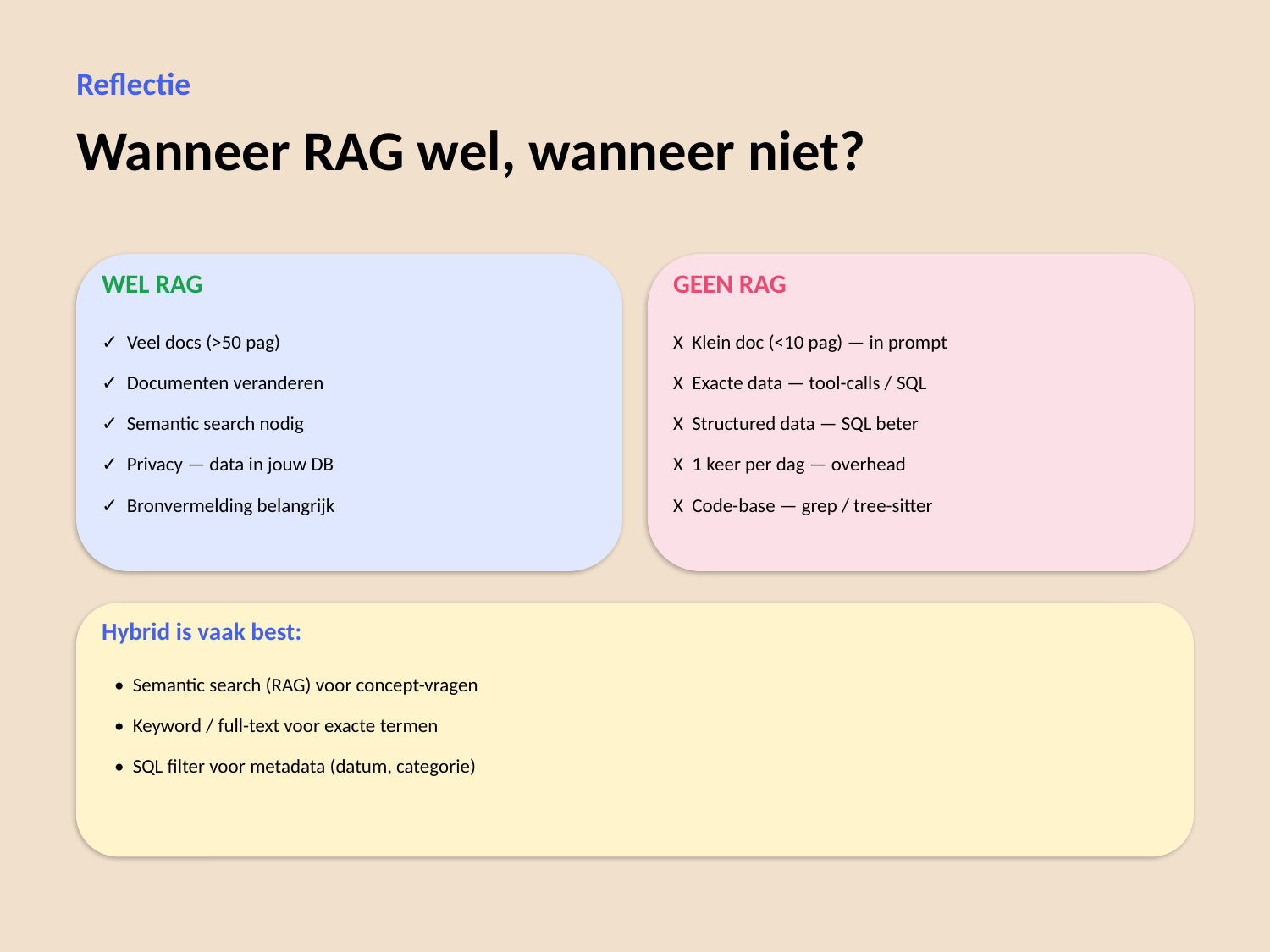

Reflectie
Wanneer RAG wel, wanneer niet?

WEL RAG
GEEN RAG
✓  Veel docs (>50 pag)
X  Klein doc (<10 pag) — in prompt
✓  Documenten veranderen
X  Exacte data — tool-calls / SQL
✓  Semantic search nodig
X  Structured data — SQL beter
✓  Privacy — data in jouw DB
X  1 keer per dag — overhead
✓  Bronvermelding belangrijk
X  Code-base — grep / tree-sitter

Hybrid is vaak best:
•  Semantic search (RAG) voor concept-vragen
•  Keyword / full-text voor exacte termen
•  SQL filter voor metadata (datum, categorie)